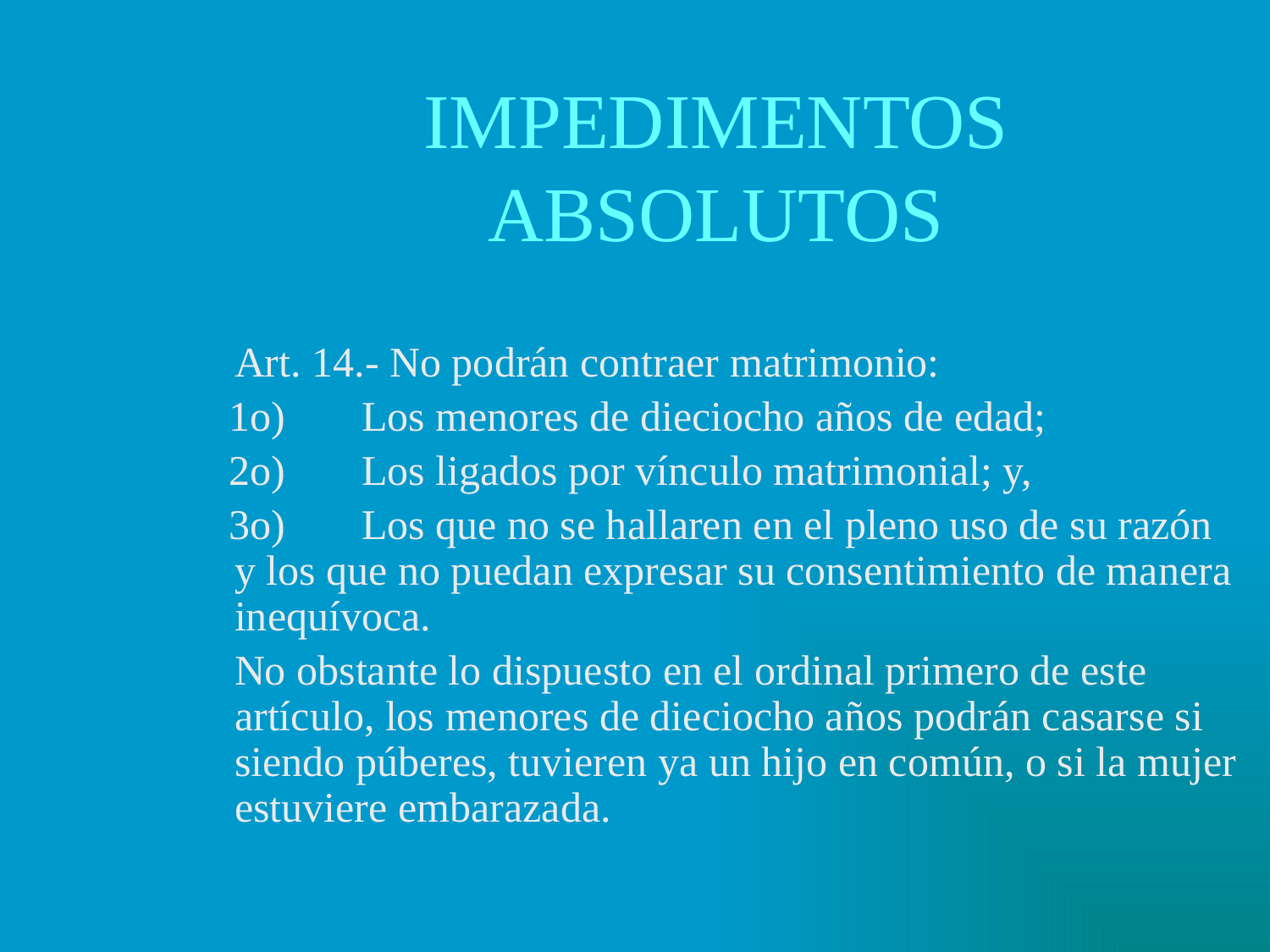

# IMPEDIMENTOS ABSOLUTOS

	Art. 14.- No podrán contraer matrimonio:
    1o)	Los menores de dieciocho años de edad;
    2o)	Los ligados por vínculo matrimonial; y,
    3o)	Los que no se hallaren en el pleno uso de su razón y los que no puedan expresar su consentimiento de manera inequívoca.
	No obstante lo dispuesto en el ordinal primero de este artículo, los menores de dieciocho años podrán casarse si siendo púberes, tuvieren ya un hijo en común, o si la mujer estuviere embarazada.